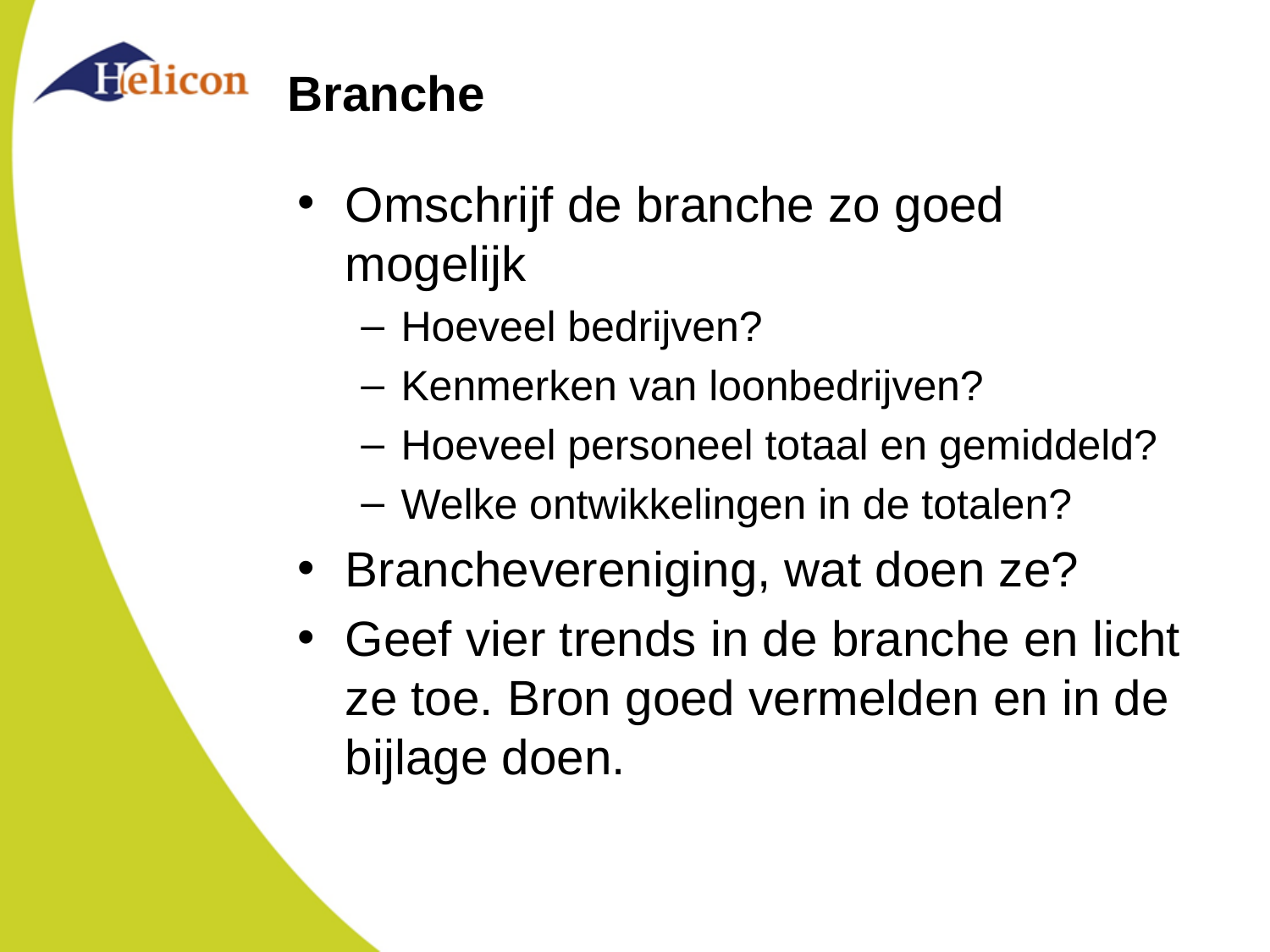

# Branche
Omschrijf de branche zo goed mogelijk
Hoeveel bedrijven?
Kenmerken van loonbedrijven?
Hoeveel personeel totaal en gemiddeld?
Welke ontwikkelingen in de totalen?
Branchevereniging, wat doen ze?
Geef vier trends in de branche en licht ze toe. Bron goed vermelden en in de bijlage doen.